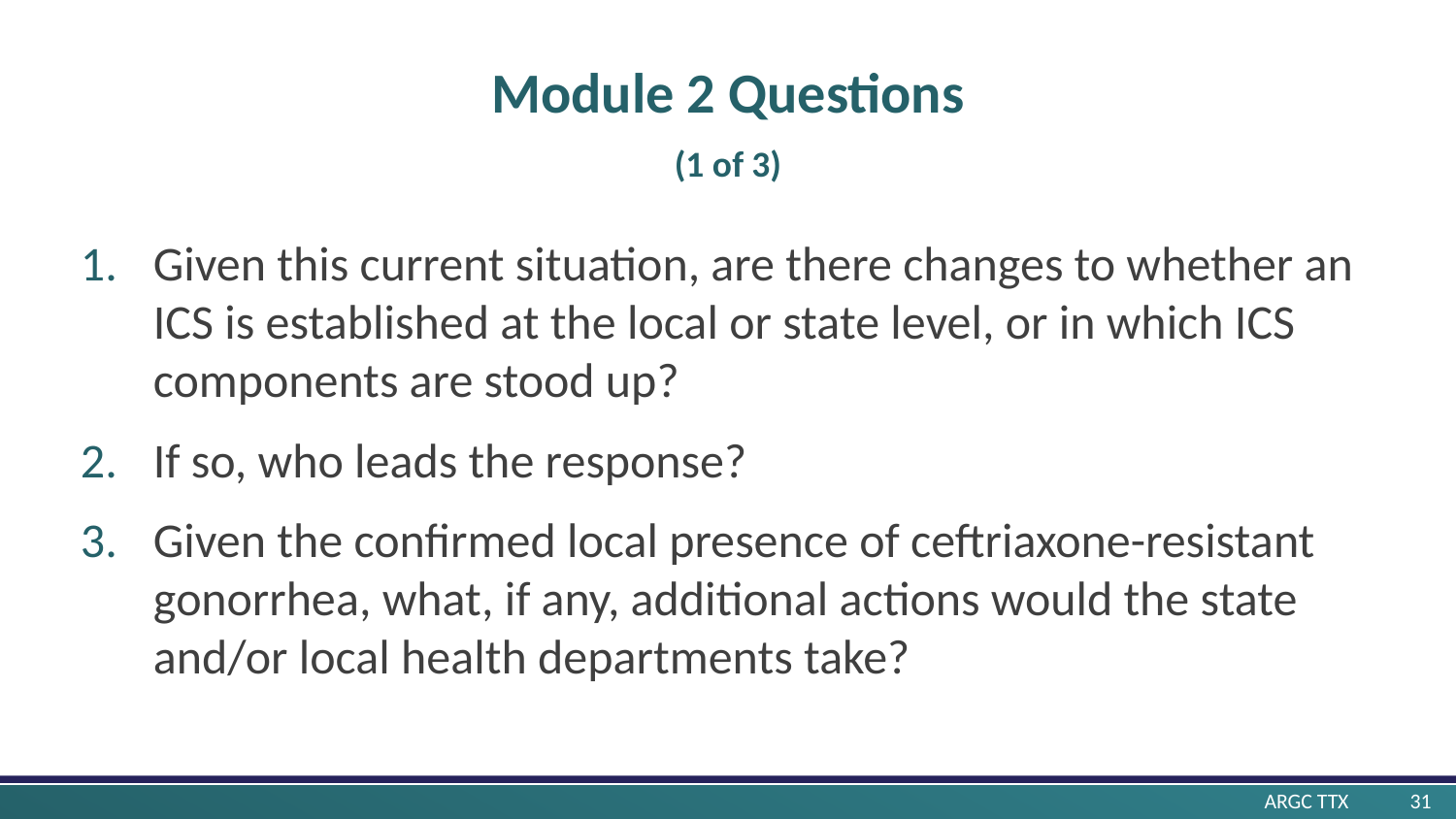

# Module 2 Questions (1 of 3)
Given this current situation, are there changes to whether an ICS is established at the local or state level, or in which ICS components are stood up?
If so, who leads the response?
Given the confirmed local presence of ceftriaxone-resistant gonorrhea, what, if any, additional actions would the state and/or local health departments take?
ARGC TTX 	31